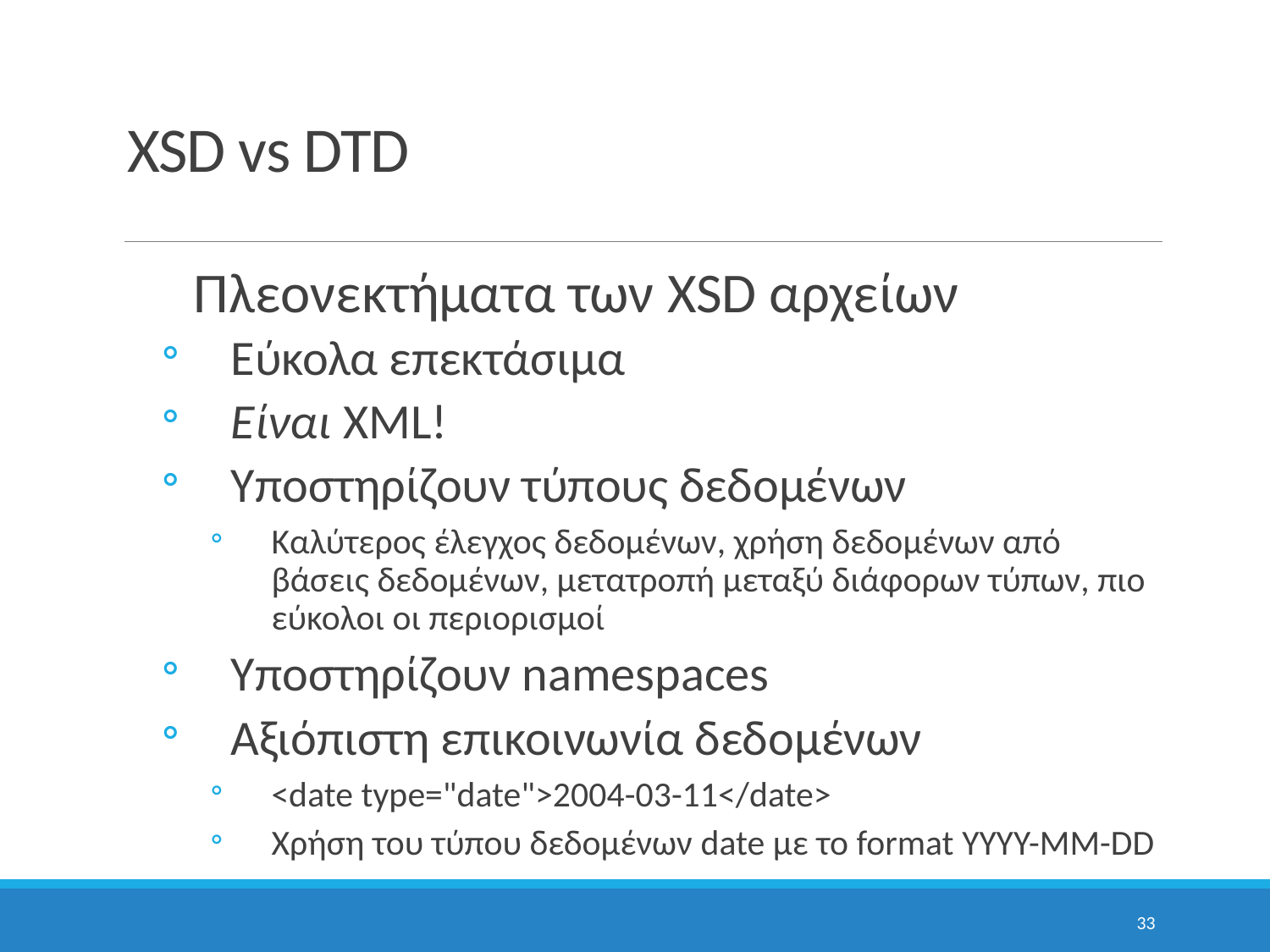

# XSD vs DTD
Πλεονεκτήματα των XSD αρχείων
Εύκολα επεκτάσιμα
Είναι XML!
Υποστηρίζουν τύπους δεδομένων
Καλύτερος έλεγχος δεδομένων, χρήση δεδομένων από βάσεις δεδομένων, μετατροπή μεταξύ διάφορων τύπων, πιο εύκολοι οι περιορισμοί
Υποστηρίζουν namespaces
Αξιόπιστη επικοινωνία δεδομένων
<date type="date">2004-03-11</date>
Χρήση του τύπου δεδομένων date με το format YYYY-MM-DD
33